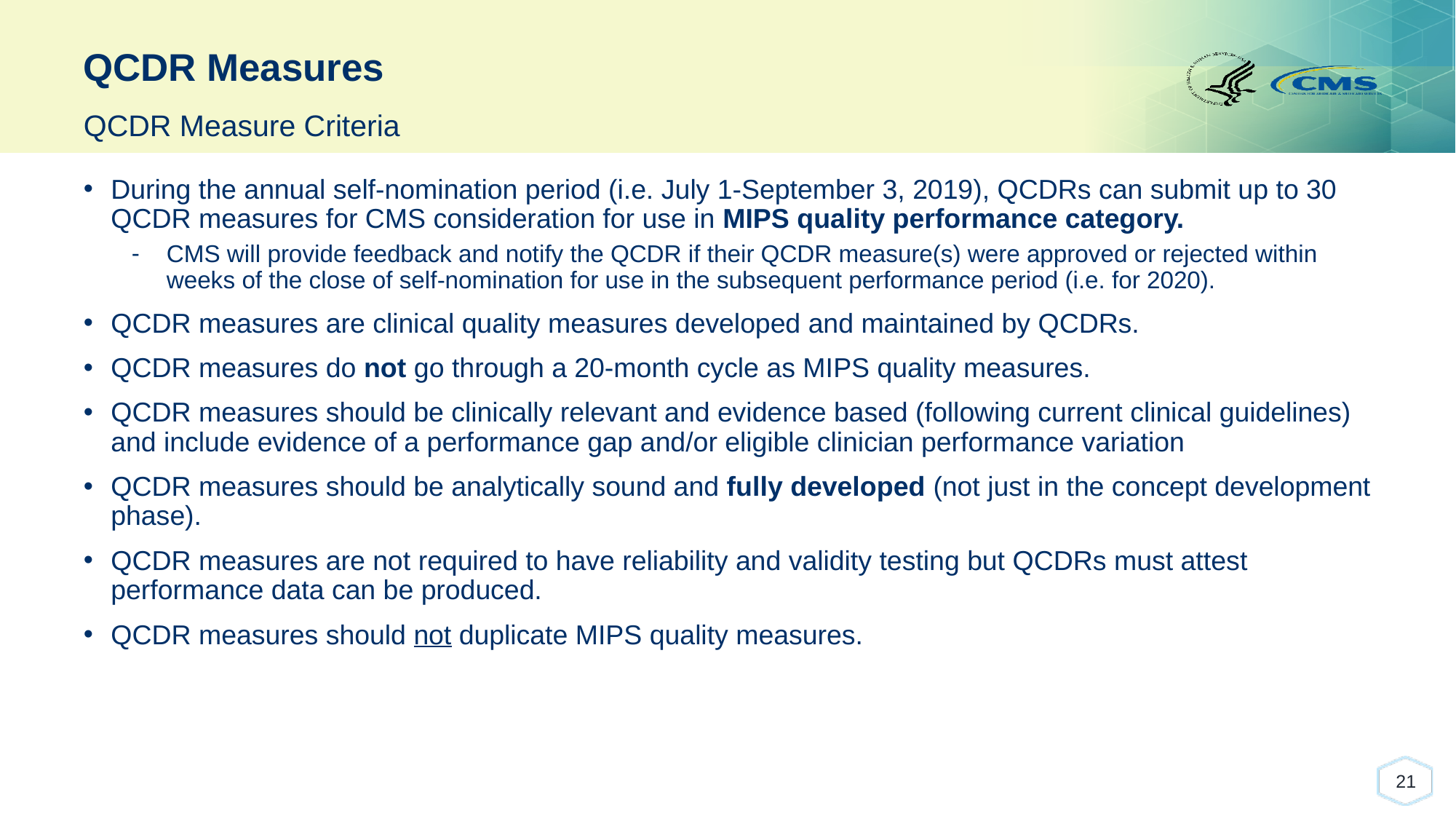

# QCDR Measures QCDR Measure Criteria
During the annual self-nomination period (i.e. July 1-September 3, 2019), QCDRs can submit up to 30 QCDR measures for CMS consideration for use in MIPS quality performance category.
CMS will provide feedback and notify the QCDR if their QCDR measure(s) were approved or rejected within weeks of the close of self-nomination for use in the subsequent performance period (i.e. for 2020).
QCDR measures are clinical quality measures developed and maintained by QCDRs.
QCDR measures do not go through a 20-month cycle as MIPS quality measures.
QCDR measures should be clinically relevant and evidence based (following current clinical guidelines) and include evidence of a performance gap and/or eligible clinician performance variation
QCDR measures should be analytically sound and fully developed (not just in the concept development phase).
QCDR measures are not required to have reliability and validity testing but QCDRs must attest performance data can be produced.
QCDR measures should not duplicate MIPS quality measures.
21